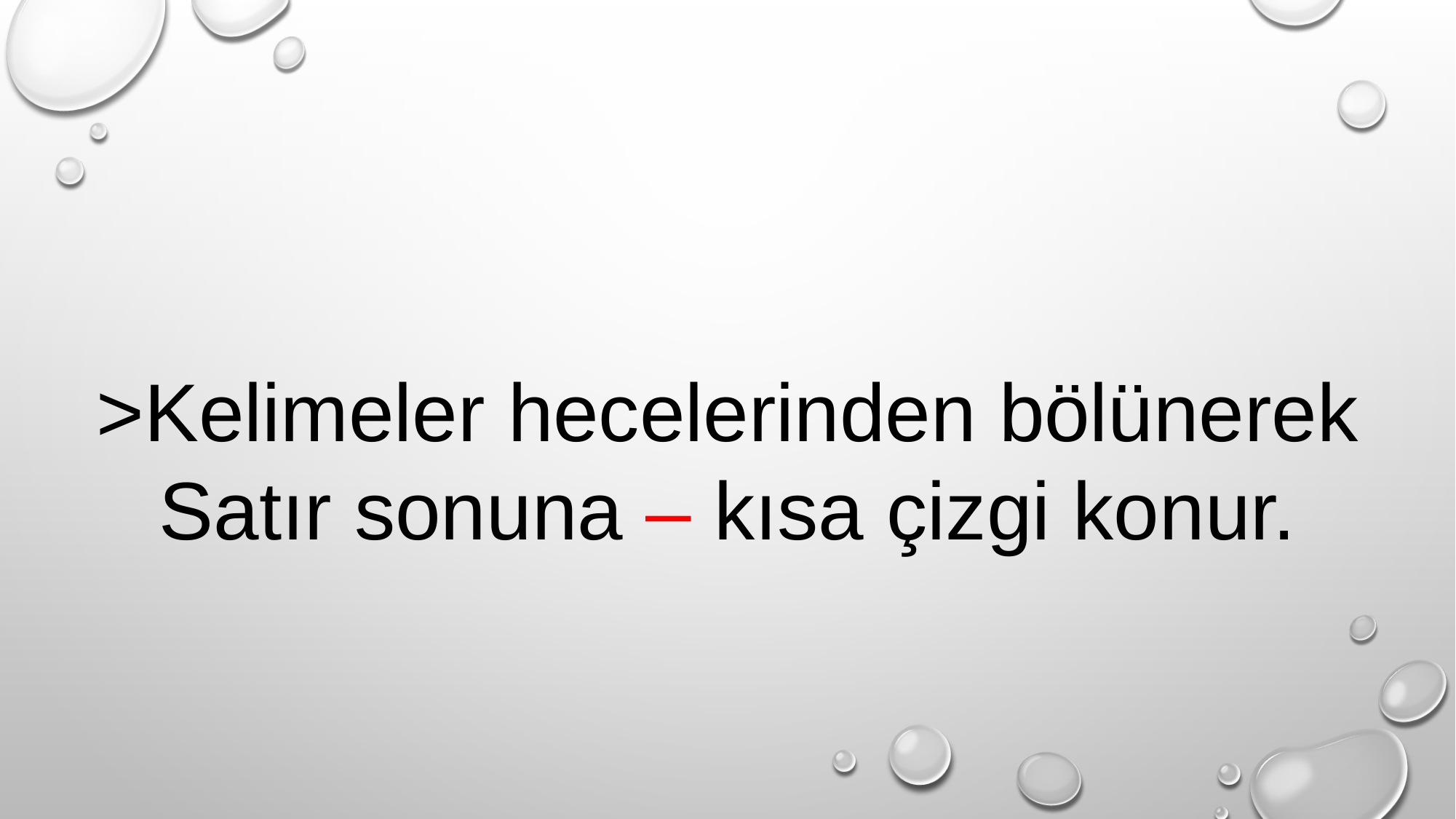

>Kelimeler hecelerinden bölünerek
Satır sonuna – kısa çizgi konur.